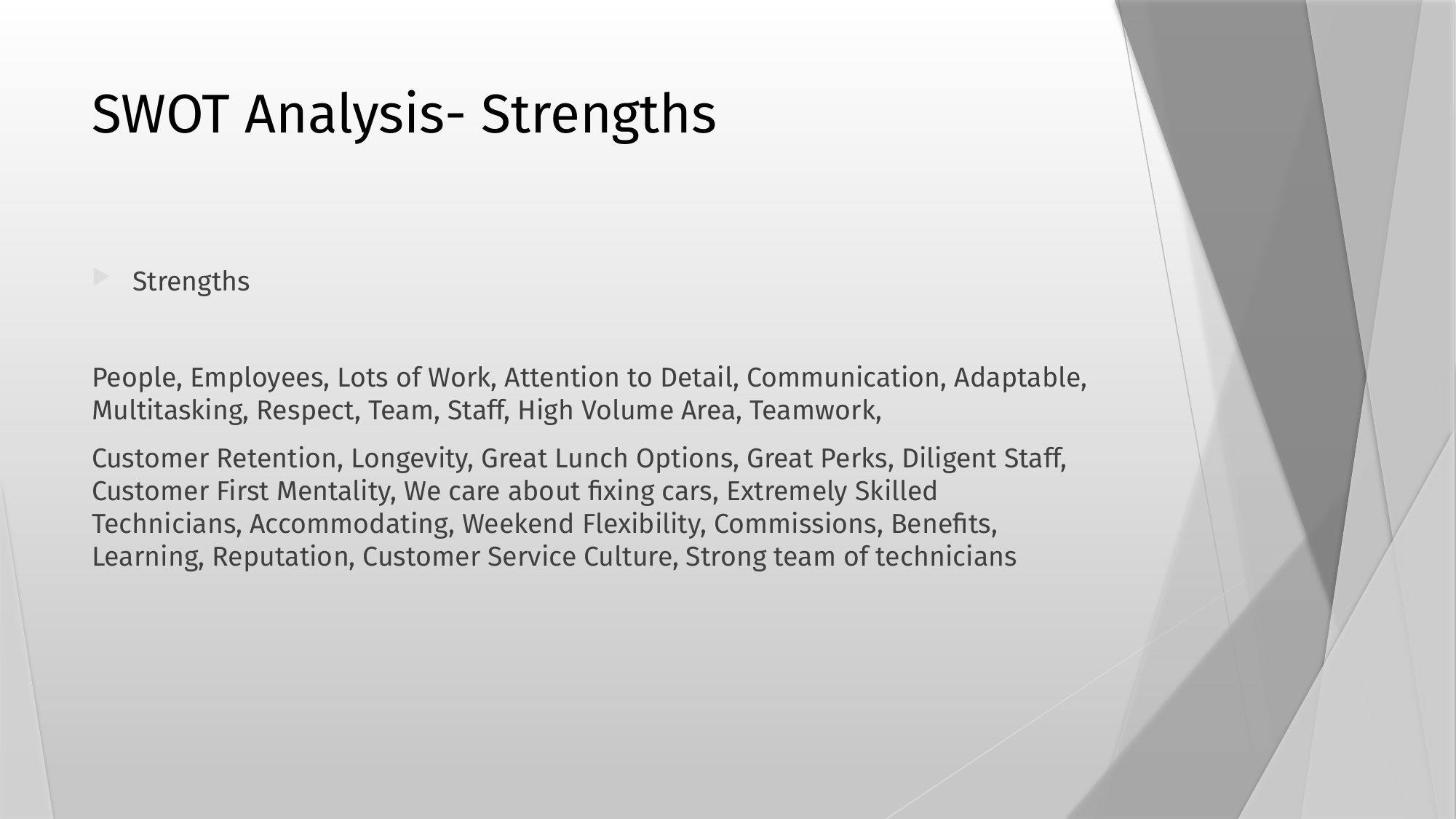

# SWOT Analysis- Strengths
Strengths

People, Employees, Lots of Work, Attention to Detail, Communication, Adaptable, Multitasking, Respect, Team, Staff, High Volume Area, Teamwork,
Customer Retention, Longevity, Great Lunch Options, Great Perks, Diligent Staff, Customer First Mentality, We care about fixing cars, Extremely Skilled Technicians, Accommodating, Weekend Flexibility, Commissions, Benefits, Learning, Reputation, Customer Service Culture, Strong team of technicians